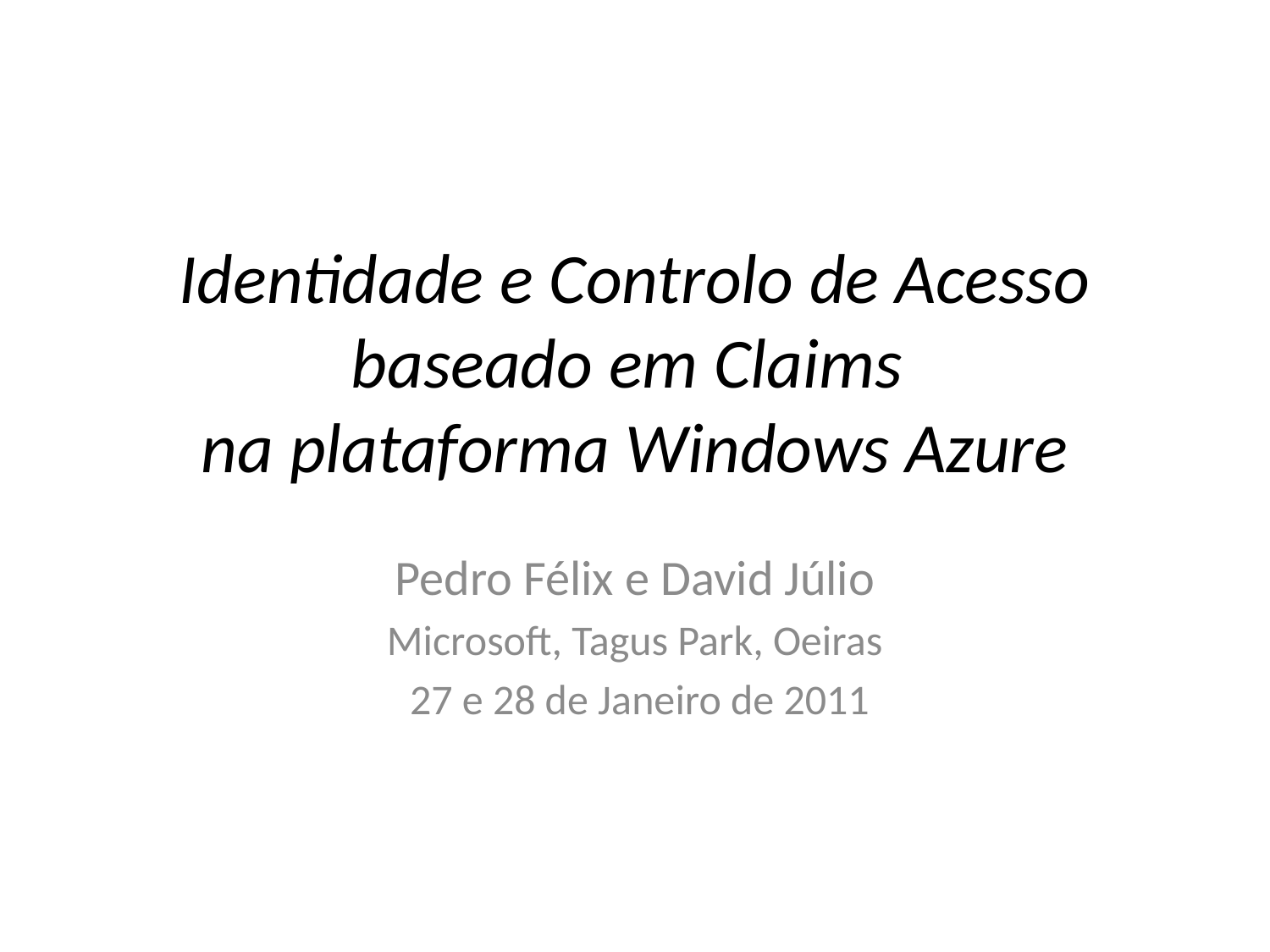

# Identidade e Controlo de Acesso baseado em Claims na plataforma Windows Azure
Pedro Félix e David Júlio
Microsoft, Tagus Park, Oeiras
 27 e 28 de Janeiro de 2011